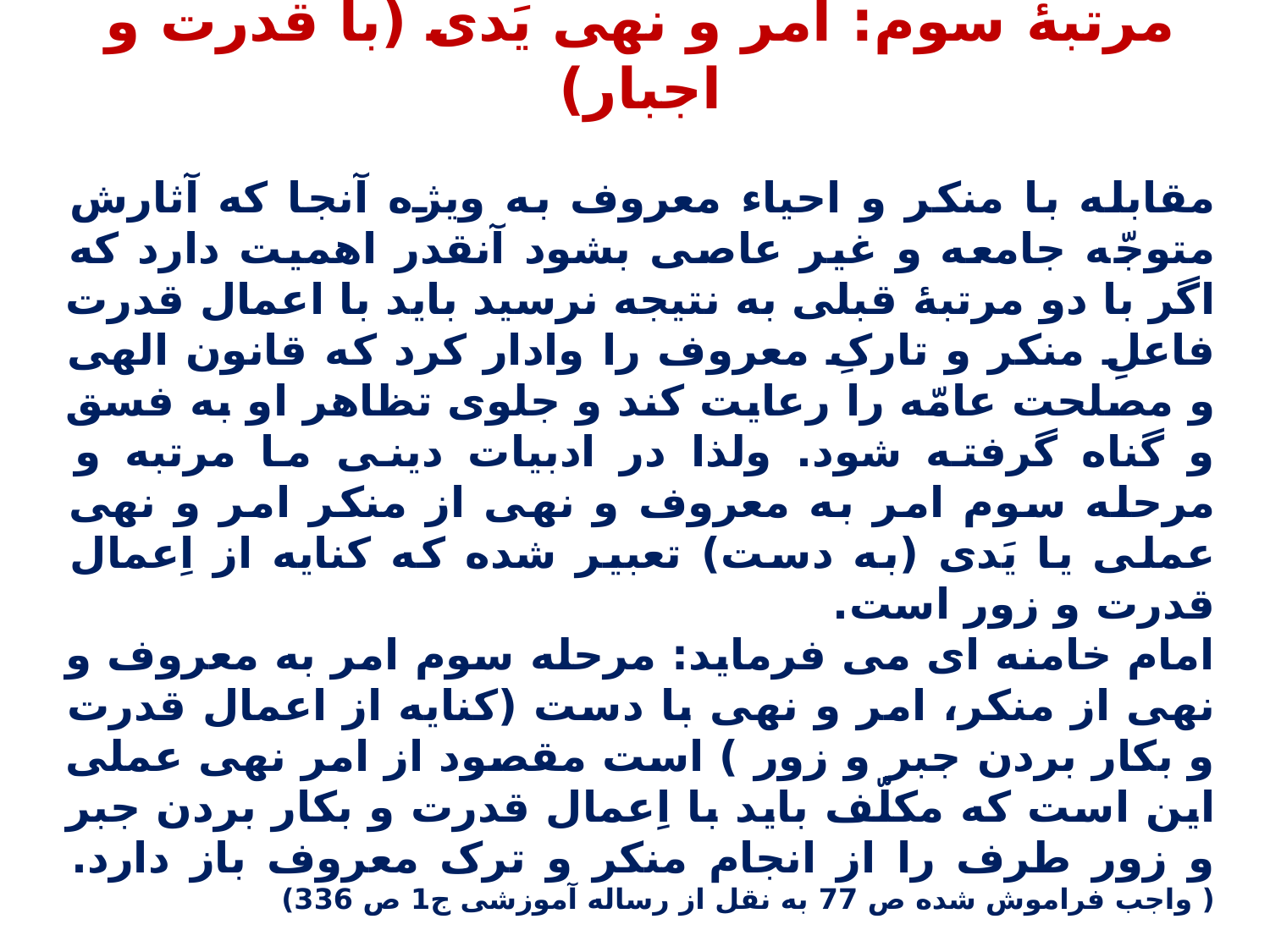

مرتبۀ سوم: امر و نهی یَدی (با قدرت و اجبار)

مقابله با منکر و احیاء معروف به ویژه آنجا که آثارش متوجّه جامعه و غیر عاصی بشود آنقدر اهمیت دارد که اگر با دو مرتبۀ قبلی به نتیجه نرسید باید با اعمال قدرت فاعلِ منکر و تارکِ معروف را وادار کرد که قانون الهی و مصلحت عامّه را رعایت کند و جلوی تظاهر او به فسق و گناه گرفته شود. ولذا در ادبیات دینی ما مرتبه و مرحله سوم امر به معروف و نهی از منکر امر و نهی عملی یا یَدی (به دست) تعبیر شده که کنایه از اِعمال قدرت و زور است.
امام خامنه ای می فرماید: مرحله سوم امر به معروف و نهی از منکر، امر و نهی با دست (کنایه از اعمال قدرت و بکار بردن جبر و زور ) است مقصود از امر نهی عملی این است که مکلّف باید با اِعمال قدرت و بکار بردن جبر و زور طرف را از انجام منکر و ترک معروف باز دارد. ( واجب فراموش شده ص 77 به نقل از رساله آموزشی ج1 ص 336)